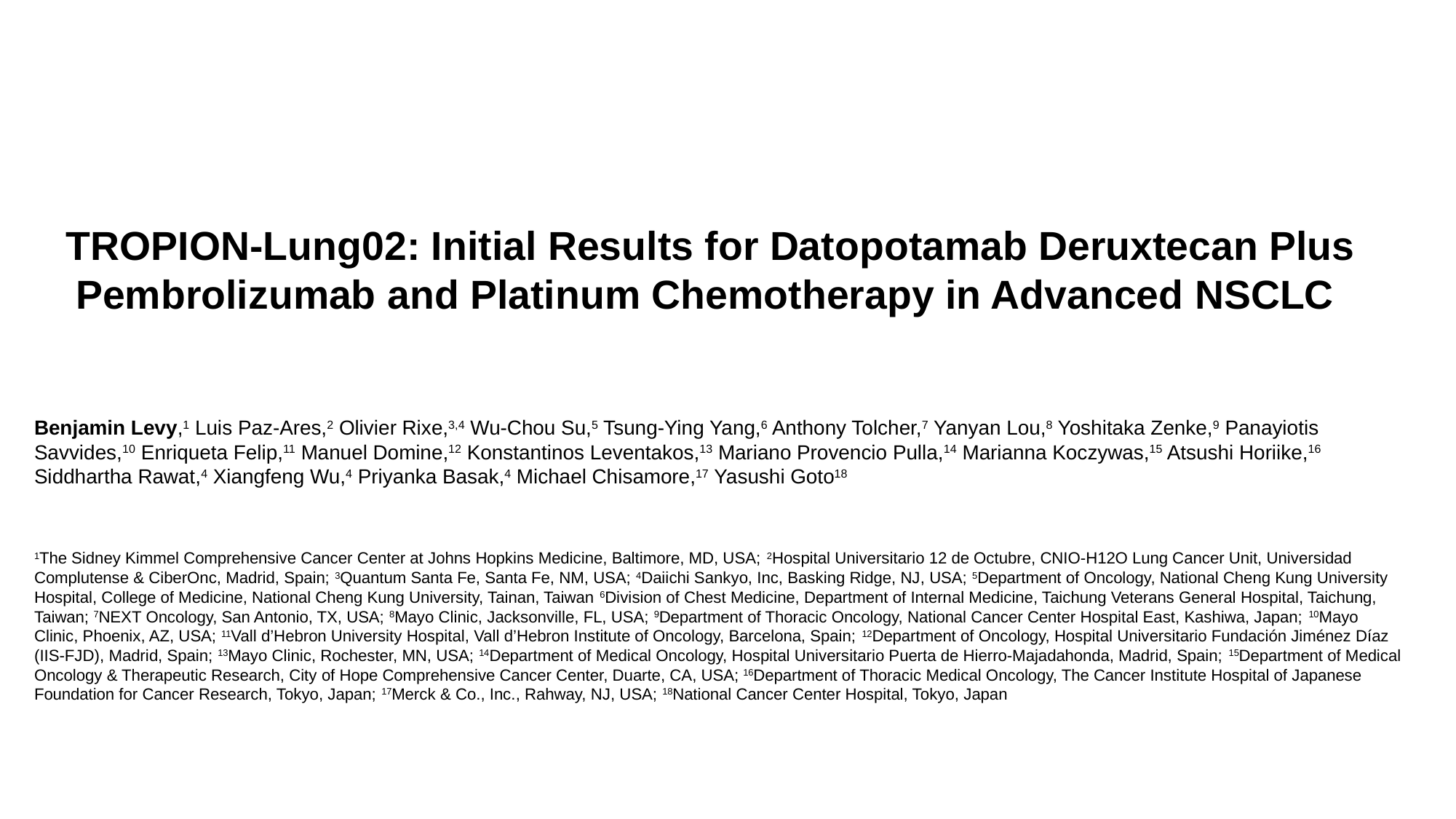

TROPION-Lung02: Initial Results for Datopotamab Deruxtecan Plus Pembrolizumab and Platinum Chemotherapy in Advanced NSCLC

Benjamin Levy,1 Luis Paz-Ares,2 Olivier Rixe,3,4 Wu-Chou Su,5 Tsung-Ying Yang,6 Anthony Tolcher,7 Yanyan Lou,8 Yoshitaka Zenke,9 Panayiotis Savvides,10 Enriqueta Felip,11 Manuel Domine,12 Konstantinos Leventakos,13 Mariano Provencio Pulla,14 Marianna Koczywas,15 Atsushi Horiike,16 Siddhartha Rawat,4 Xiangfeng Wu,4 Priyanka Basak,4 Michael Chisamore,17 Yasushi Goto18
1The Sidney Kimmel Comprehensive Cancer Center at Johns Hopkins Medicine, Baltimore, MD, USA; 2Hospital Universitario 12 de Octubre, CNIO-H12O Lung Cancer Unit, Universidad Complutense & CiberOnc, Madrid, Spain; 3Quantum Santa Fe, Santa Fe, NM, USA; 4Daiichi Sankyo, Inc, Basking Ridge, NJ, USA; 5Department of Oncology, National Cheng Kung University Hospital, College of Medicine, National Cheng Kung University, Tainan, Taiwan 6Division of Chest Medicine, Department of Internal Medicine, Taichung Veterans General Hospital, Taichung, Taiwan; 7NEXT Oncology, San Antonio, TX, USA; 8Mayo Clinic, Jacksonville, FL, USA; 9Department of Thoracic Oncology, National Cancer Center Hospital East, Kashiwa, Japan; 10Mayo Clinic, Phoenix, AZ, USA; 11Vall d’Hebron University Hospital, Vall d’Hebron Institute of Oncology, Barcelona, Spain; 12Department of Oncology, Hospital Universitario Fundación Jiménez Díaz (IIS-FJD), Madrid, Spain; 13Mayo Clinic, Rochester, MN, USA; 14Department of Medical Oncology, Hospital Universitario Puerta de Hierro-Majadahonda, Madrid, Spain; 15Department of Medical Oncology & Therapeutic Research, City of Hope Comprehensive Cancer Center, Duarte, CA, USA; 16Department of Thoracic Medical Oncology, The Cancer Institute Hospital of Japanese Foundation for Cancer Research, Tokyo, Japan; 17Merck & Co., Inc., Rahway, NJ, USA; 18National Cancer Center Hospital, Tokyo, Japan
Benjamin Levy, MD, The Sidney Kimmel Comprehensive Cancer Center at Johns Hopkins Medicine, Baltimore, MD, USA